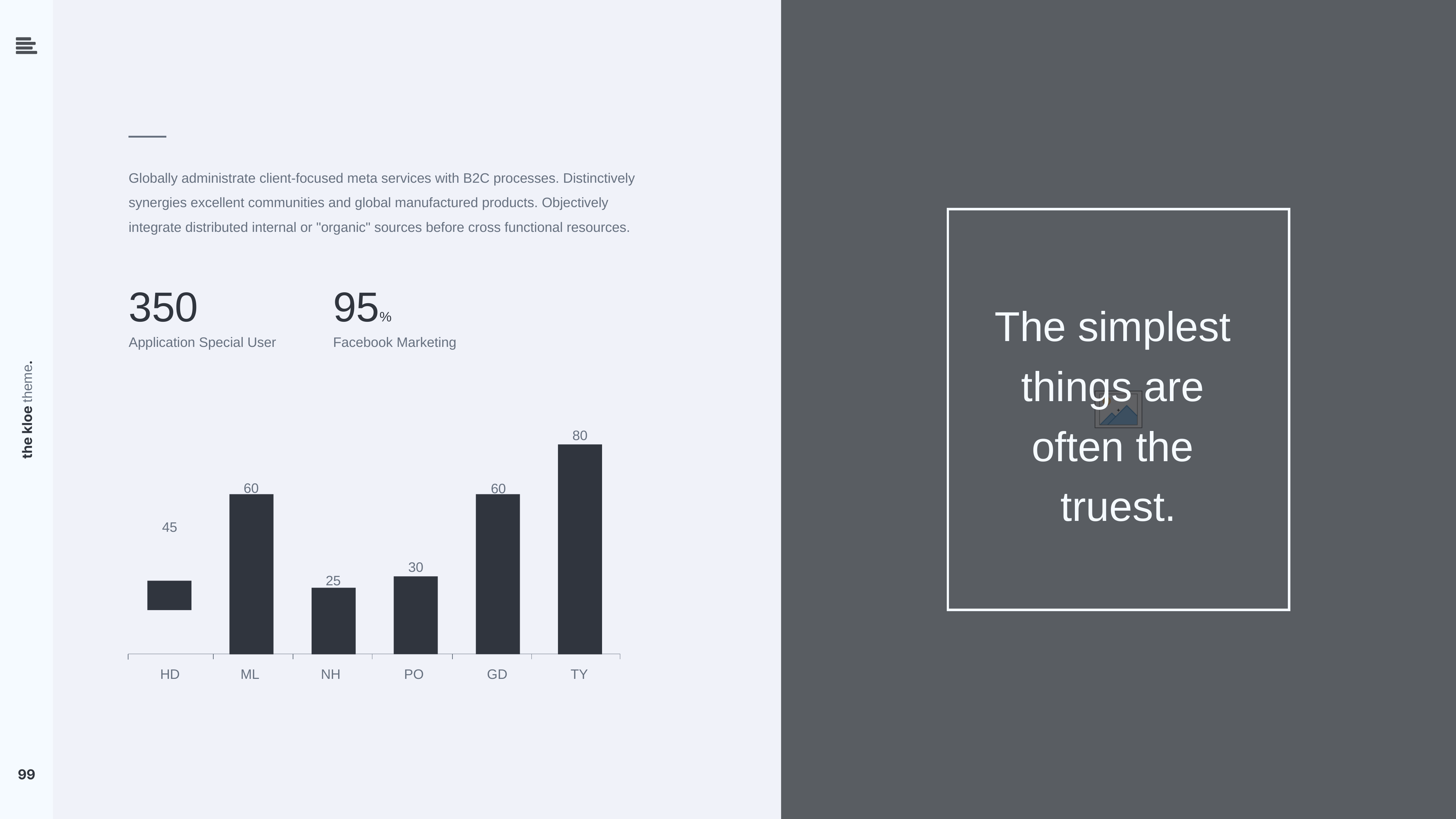

Globally administrate client-focused meta services with B2C processes. Distinctively
synergies excellent communities and global manufactured products. Objectively
integrate distributed internal or "organic" sources before cross functional resources.
The simplest
things are
often the
truest.
350
Application Special User
95%
Facebook Marketing
80
60
60
45
30
25

HD
ML
NH
PO
GD
TY
99